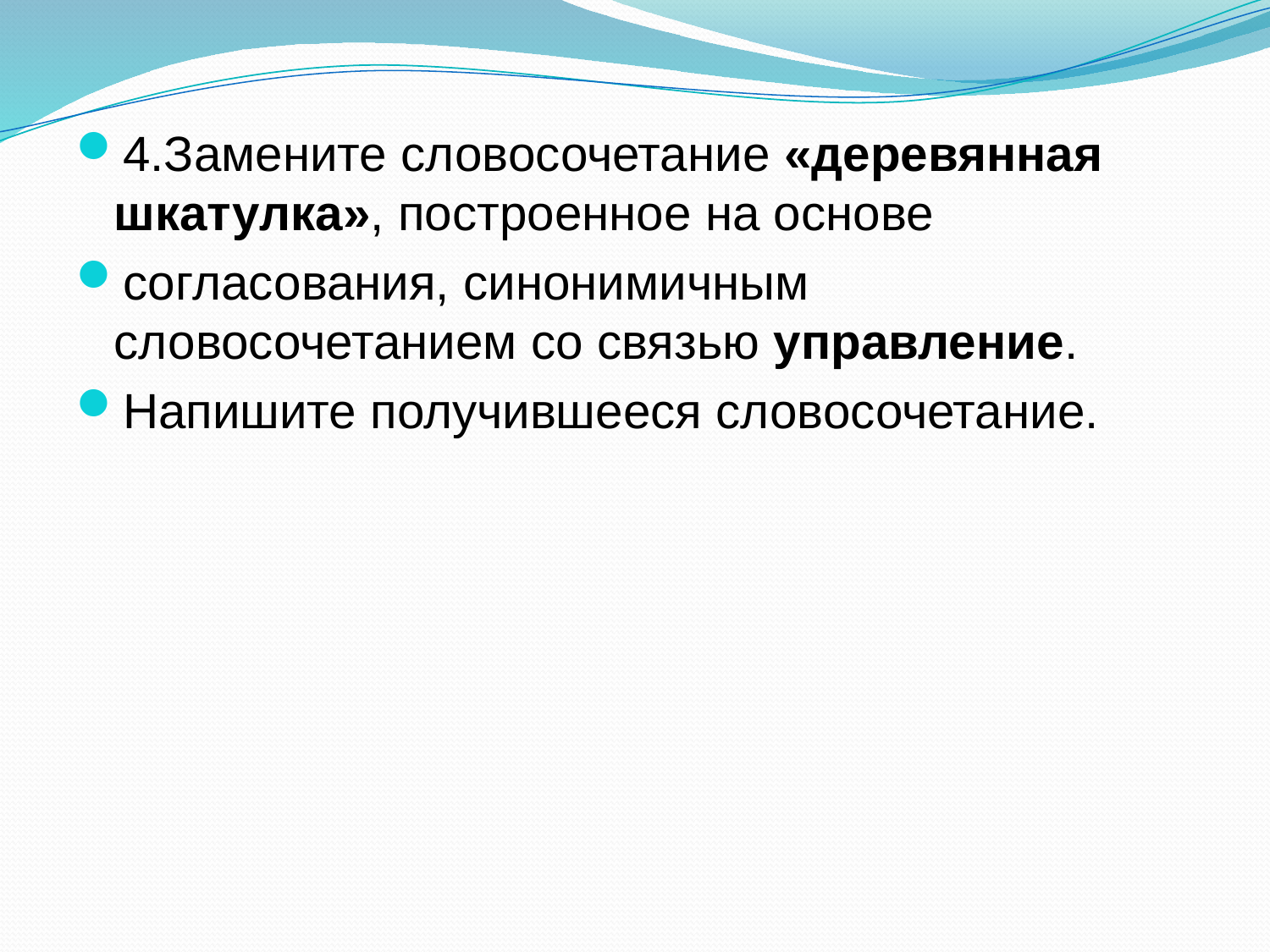

4.Замените словосочетание «деревянная шкатулка», построенное на основе
согласования, синонимичным словосочетанием со связью управление.
Напишите получившееся словосочетание.